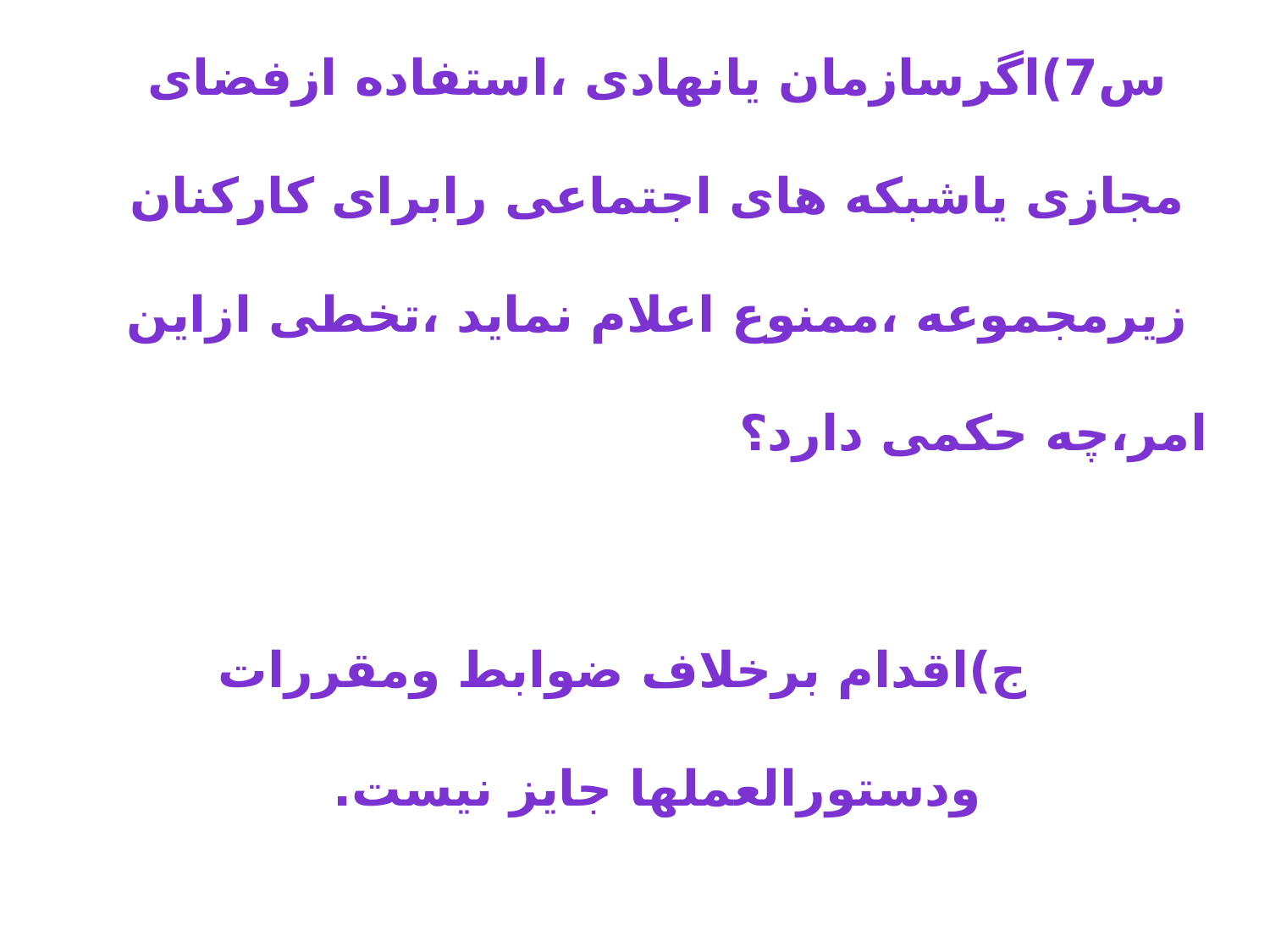

# س7)اگرسازمان یانهادی ،استفاده ازفضای مجازی یاشبکه های اجتماعی رابرای کارکنان زیرمجموعه ،ممنوع اعلام نماید ،تخطی ازاین امر،چه حکمی دارد؟                                                                                                            ج)اقدام برخلاف ضوابط ومقررات ودستورالعملها جایز نیست.